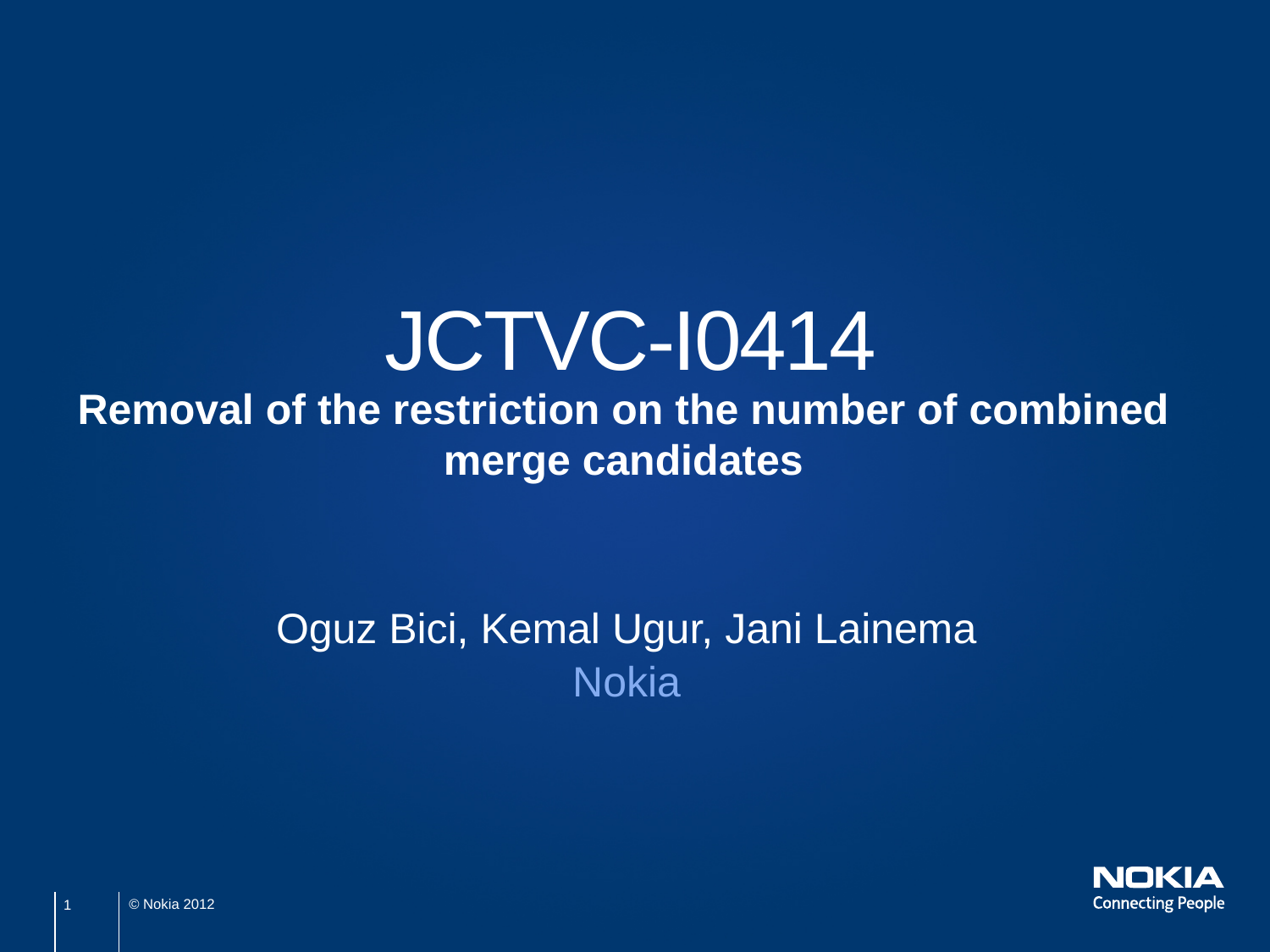

# JCTVC-I0414
Removal of the restriction on the number of combined merge candidates
Oguz Bici, Kemal Ugur, Jani Lainema
Nokia
© Nokia 2012
1